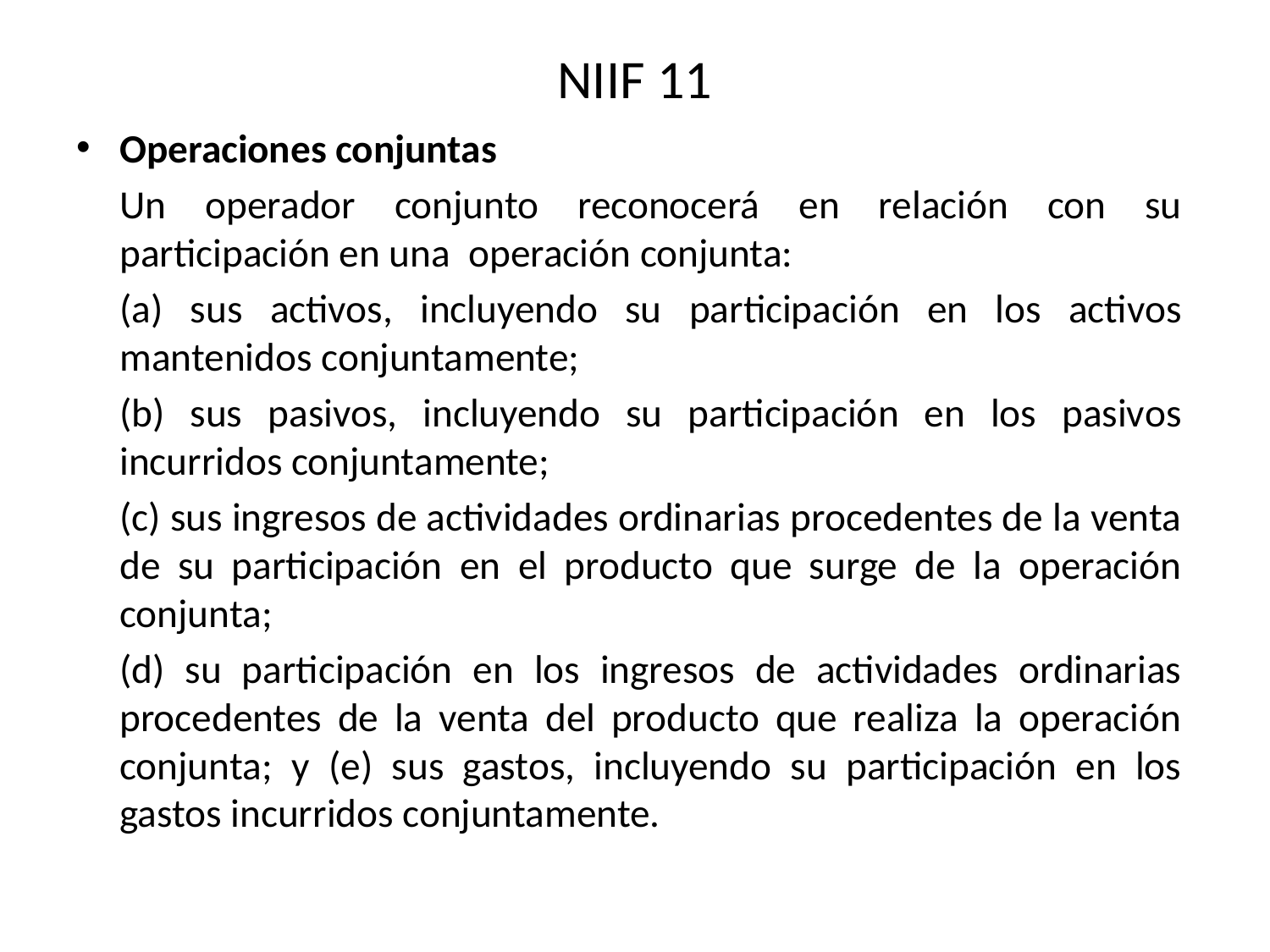

# NIIF 11
Operaciones conjuntas
	Un operador conjunto reconocerá en relación con su participación en una  operación conjunta:
	(a) sus activos, incluyendo su participación en los activos mantenidos conjuntamente;
	(b) sus pasivos, incluyendo su participación en los pasivos incurridos conjuntamente;
	(c) sus ingresos de actividades ordinarias procedentes de la venta de su participación en el producto que surge de la operación conjunta;
	(d) su participación en los ingresos de actividades ordinarias procedentes de la venta del producto que realiza la operación conjunta; y (e) sus gastos, incluyendo su participación en los gastos incurridos conjuntamente.